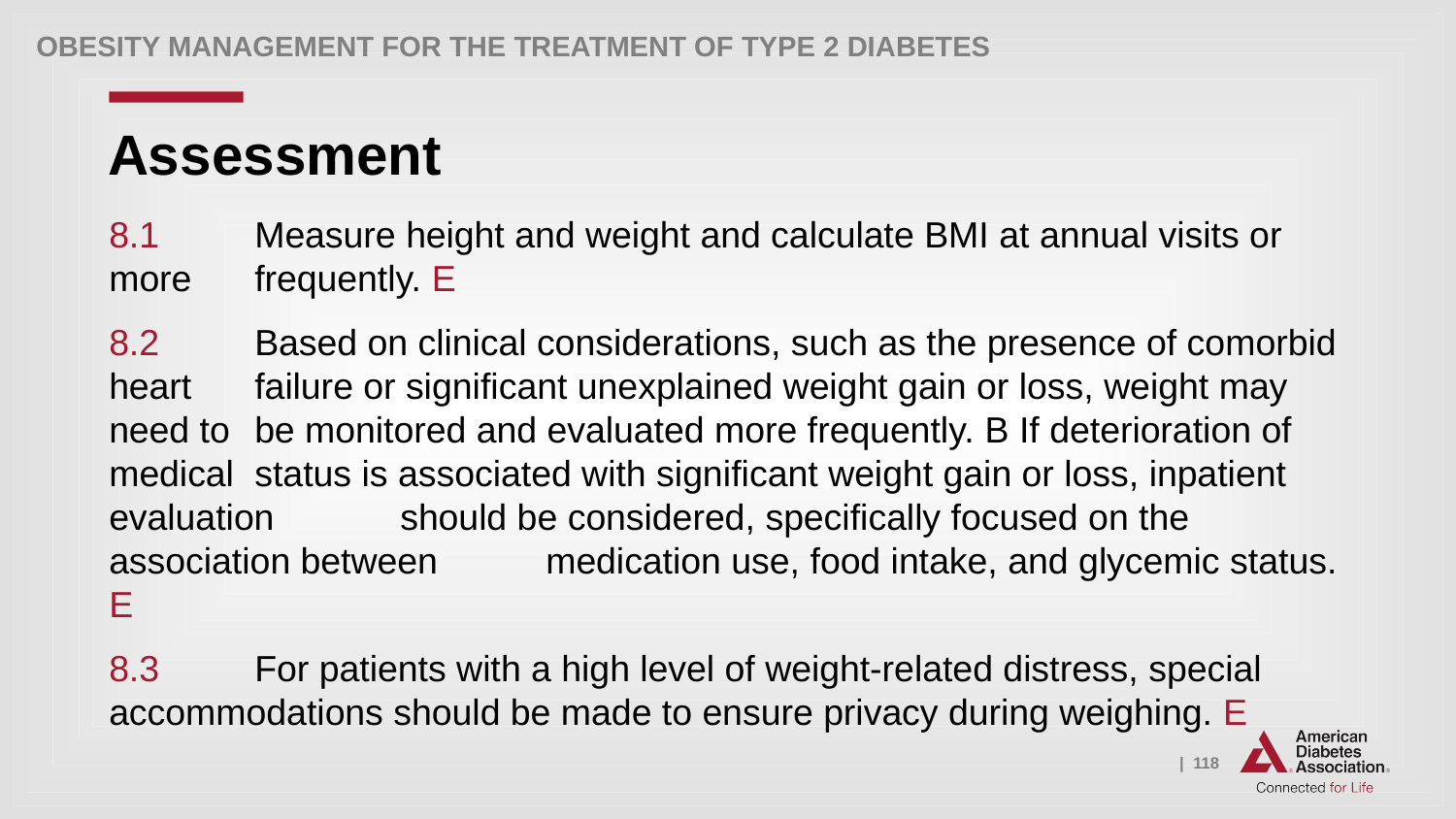

Obesity Management for the Treatment of Type 2 Diabetes
# Assessment
8.1 	Measure height and weight and calculate BMI at annual visits or more 	frequently. E
8.2 	Based on clinical considerations, such as the presence of comorbid heart 	failure or significant unexplained weight gain or loss, weight may need to 	be monitored and evaluated more frequently. B If deterioration of medical 	status is associated with significant weight gain or loss, inpatient evaluation 	should be considered, specifically focused on the association between 	medication use, food intake, and glycemic status. E
8.3 	For patients with a high level of weight-related distress, special 	accommodations should be made to ensure privacy during weighing. E